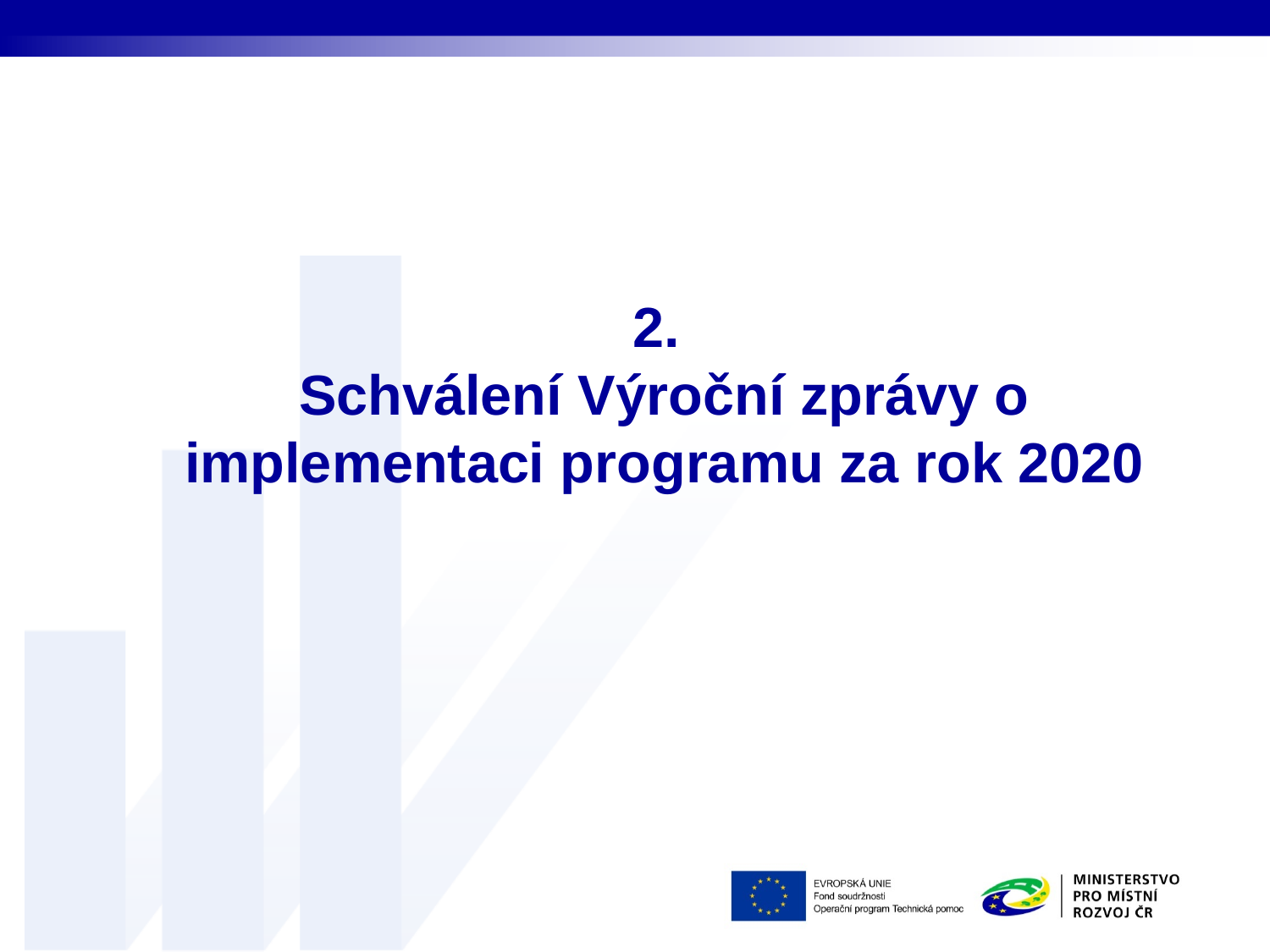

2.
Schválení Výroční zprávy o implementaci programu za rok 2020